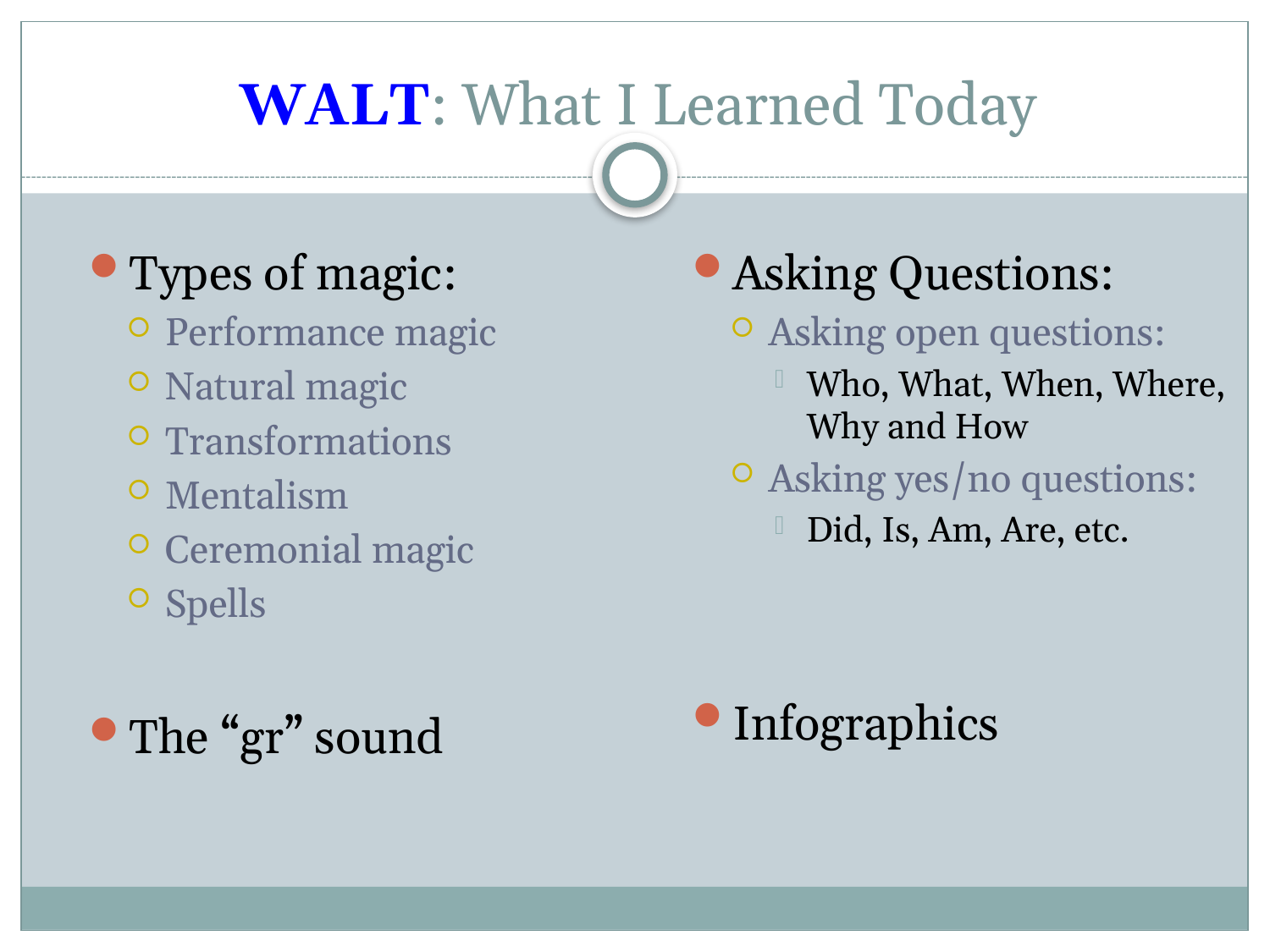

# WALT: What I Learned Today
Types of magic:
Performance magic
Natural magic
Transformations
Mentalism
Ceremonial magic
Spells

The “gr” sound

Asking Questions:
Asking open questions:
Who, What, When, Where, Why and How
Asking yes/no questions:
Did, Is, Am, Are, etc.

Infographics